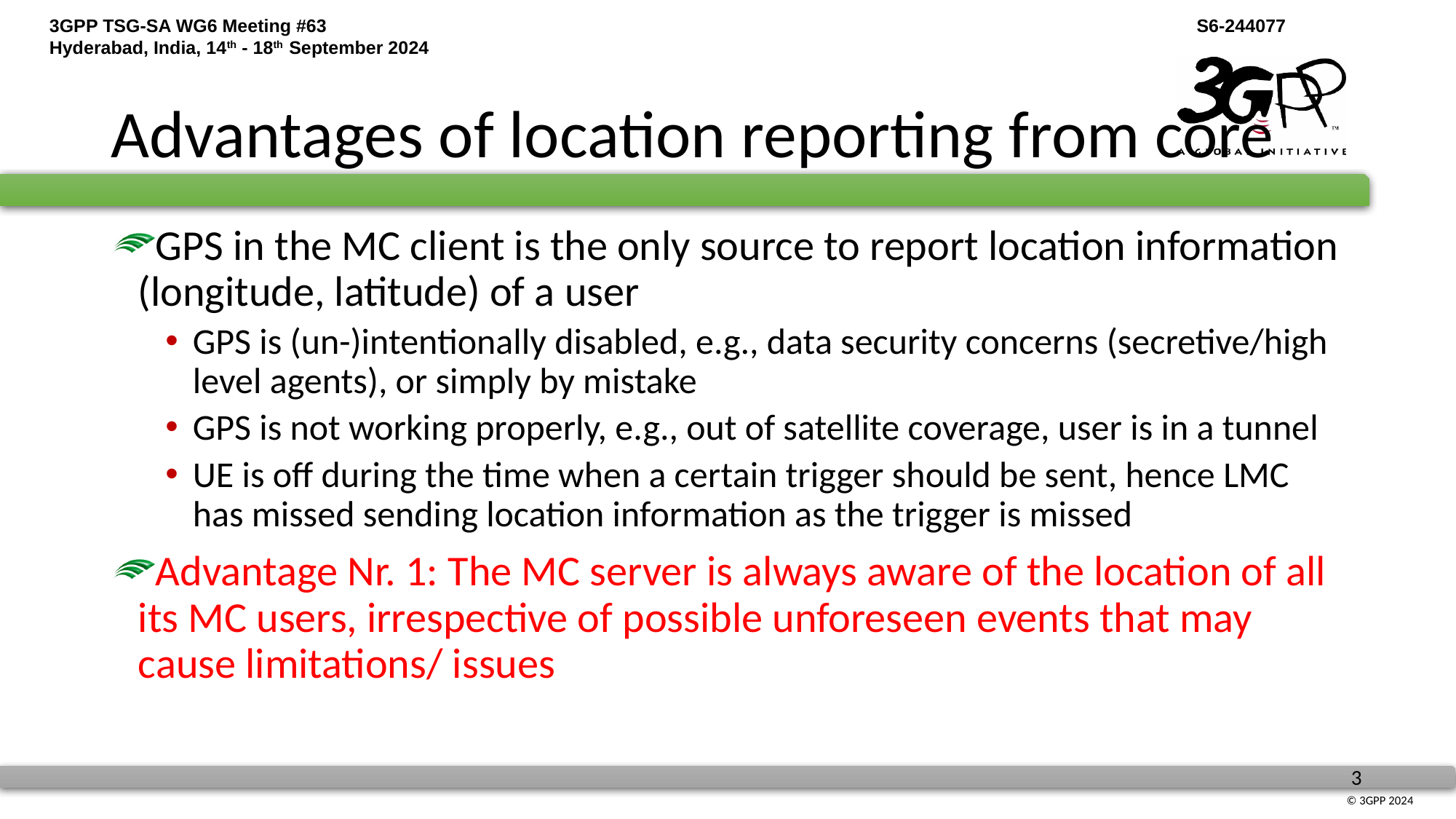

# Advantages of location reporting from core
GPS in the MC client is the only source to report location information (longitude, latitude) of a user
GPS is (un-)intentionally disabled, e.g., data security concerns (secretive/high level agents), or simply by mistake
GPS is not working properly, e.g., out of satellite coverage, user is in a tunnel
UE is off during the time when a certain trigger should be sent, hence LMC has missed sending location information as the trigger is missed
Advantage Nr. 1: The MC server is always aware of the location of all its MC users, irrespective of possible unforeseen events that may cause limitations/ issues